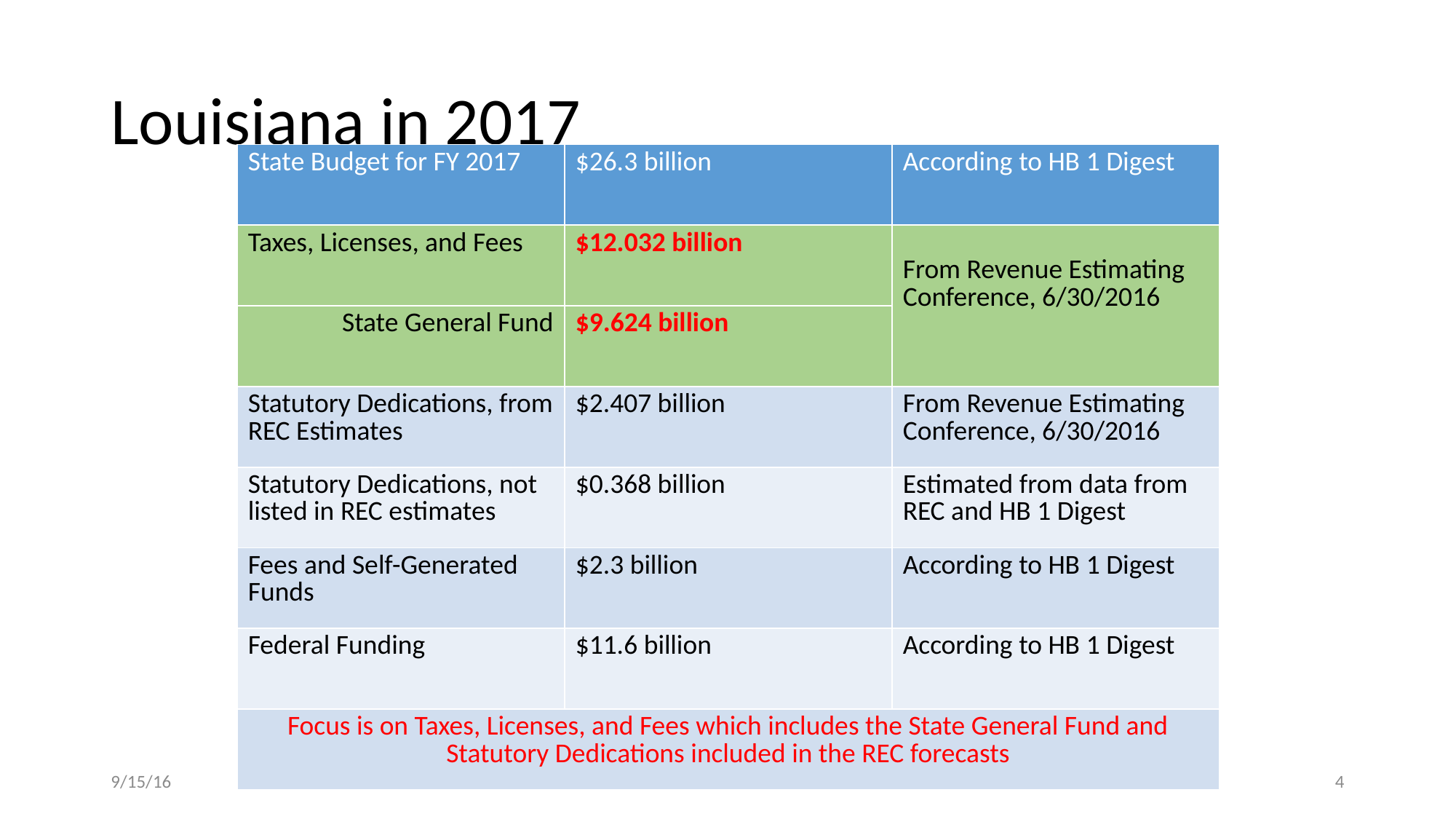

# Louisiana in 2017
| State Budget for FY 2017 | $26.3 billion | According to HB 1 Digest |
| --- | --- | --- |
| Taxes, Licenses, and Fees | $12.032 billion | From Revenue Estimating Conference, 6/30/2016 |
| State General Fund | $9.624 billion |  |
| Statutory Dedications, from REC Estimates | $2.407 billion | From Revenue Estimating Conference, 6/30/2016 |
| Statutory Dedications, not listed in REC estimates | $0.368 billion | Estimated from data from REC and HB 1 Digest |
| Fees and Self-Generated Funds | $2.3 billion | According to HB 1 Digest |
| Federal Funding | $11.6 billion | According to HB 1 Digest |
| Focus is on Taxes, Licenses, and Fees which includes the State General Fund and Statutory Dedications included in the REC forecasts |  |  |
9/15/16
4